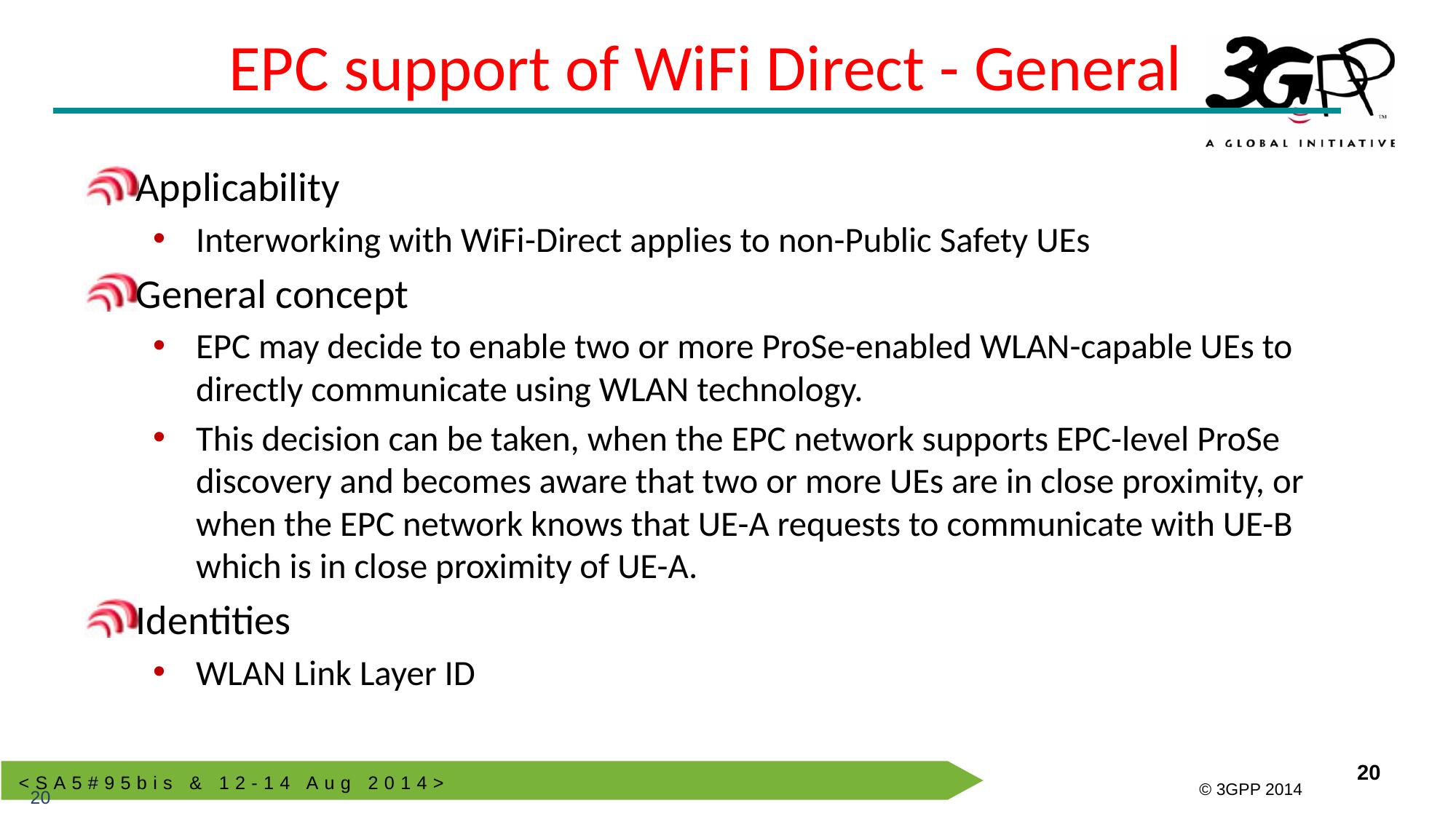

# EPC support of WiFi Direct - General
Applicability
Interworking with WiFi-Direct applies to non-Public Safety UEs
General concept
EPC may decide to enable two or more ProSe-enabled WLAN-capable UEs to directly communicate using WLAN technology.
This decision can be taken, when the EPC network supports EPC-level ProSe discovery and becomes aware that two or more UEs are in close proximity, or when the EPC network knows that UE-A requests to communicate with UE-B which is in close proximity of UE-A.
Identities
WLAN Link Layer ID

20